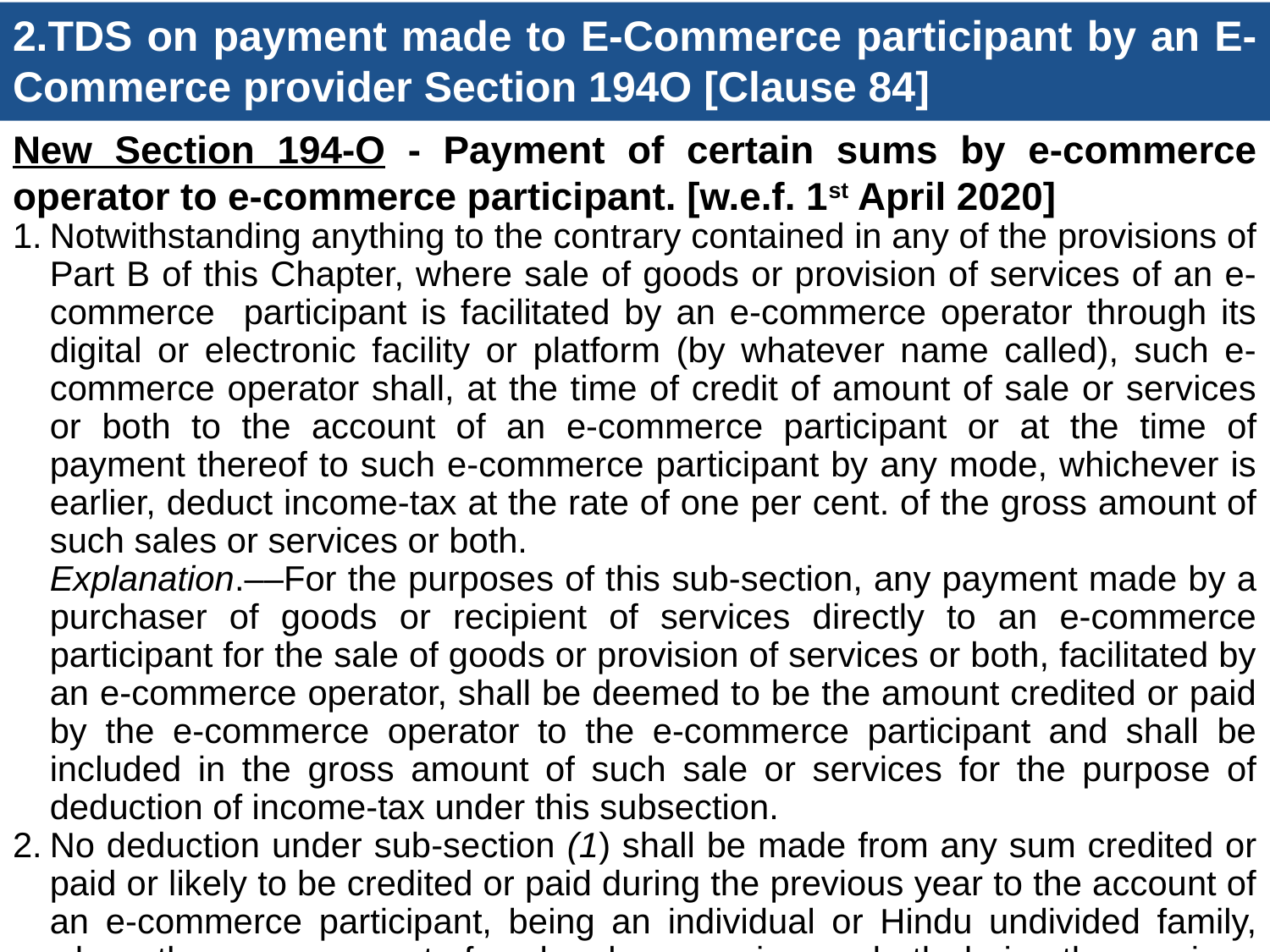

2.TDS on payment made to E-Commerce participant by an E-Commerce provider Section 194O [Clause 84]
New Section 194-O - Payment of certain sums by e-commerce operator to e-commerce participant. [w.e.f. 1st April 2020]
Notwithstanding anything to the contrary contained in any of the provisions of Part B of this Chapter, where sale of goods or provision of services of an e-commerce  participant is facilitated by an e-commerce operator through its digital or electronic facility or platform (by whatever name called), such e-commerce operator shall, at the time of credit of amount of sale or services or both to the account of an e-commerce participant or at the time of payment thereof to such e-commerce participant by any mode, whichever is earlier, deduct income-tax at the rate of one per cent. of the gross amount of such sales or services or both.
Explanation.––For the purposes of this sub-section, any payment made by a purchaser of goods or recipient of services directly to an e-commerce participant for the sale of goods or provision of services or both, facilitated by an e-commerce operator, shall be deemed to be the amount credited or paid by the e-commerce operator to the e-commerce participant and shall be included in the gross amount of such sale or services for the purpose of deduction of income-tax under this subsection.
No deduction under sub-section (1) shall be made from any sum credited or paid or likely to be credited or paid during the previous year to the account of an e-commerce participant, being an individual or Hindu undivided family, where the gross amount of such sale or services or both during the previous year does not exceed five lakh rupees and such e-commerce participant has furnished his Permanent Account Number or Aadhaar number to the e-commerce operator.

110